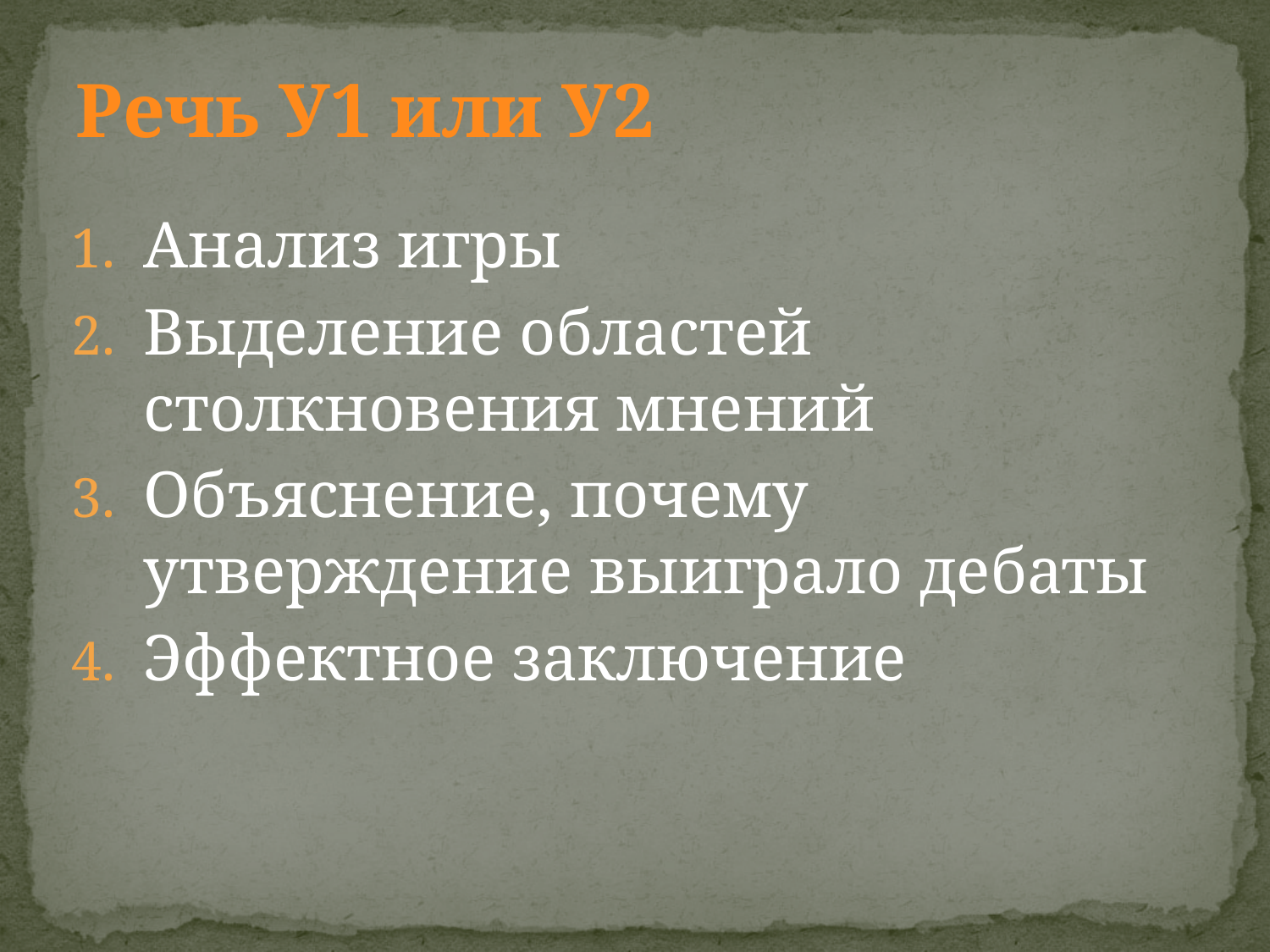

# Речь У1 или У2
Анализ игры
Выделение областей столкновения мнений
Объяснение, почему утверждение выиграло дебаты
Эффектное заключение